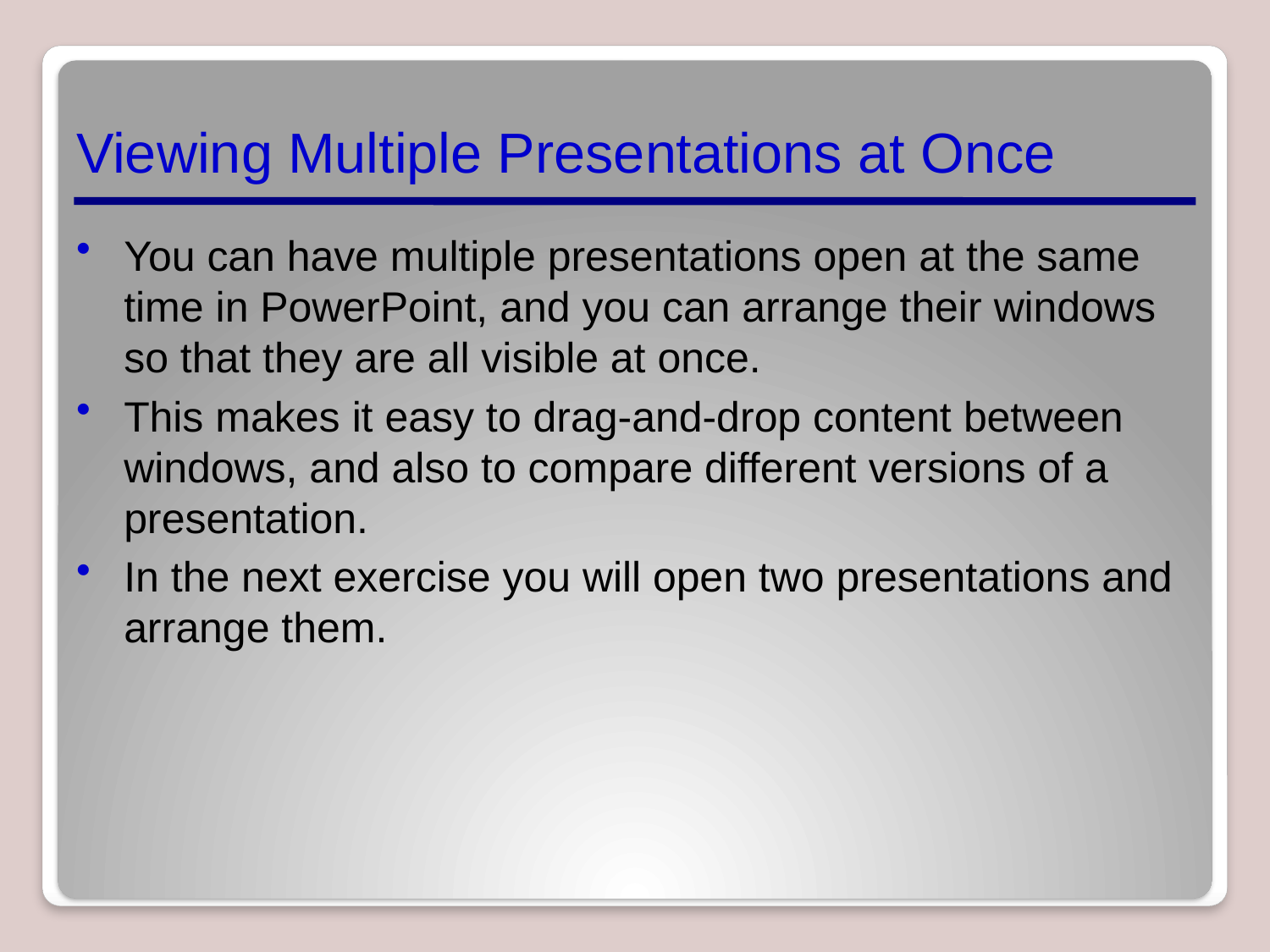

# Viewing Multiple Presentations at Once
You can have multiple presentations open at the same time in PowerPoint, and you can arrange their windows so that they are all visible at once.
This makes it easy to drag-and-drop content between windows, and also to compare different versions of a presentation.
In the next exercise you will open two presentations and arrange them.